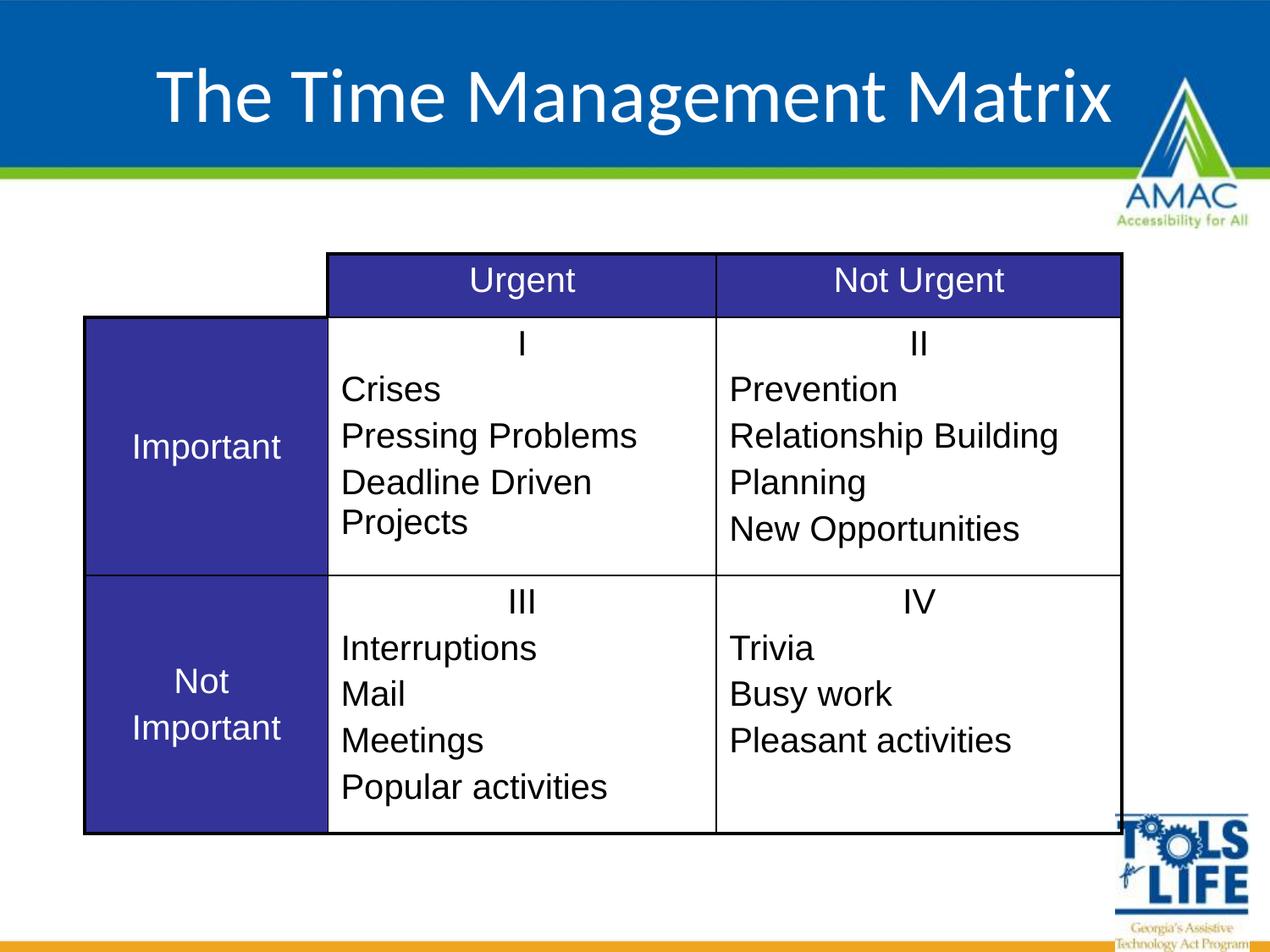

# The Time Management Matrix
|  | Urgent | Not Urgent |
| --- | --- | --- |
| Important | I Crises Pressing Problems Deadline Driven Projects | II Prevention Relationship Building Planning New Opportunities |
| Not Important | III Interruptions Mail Meetings Popular activities | IV Trivia Busy work Pleasant activities |